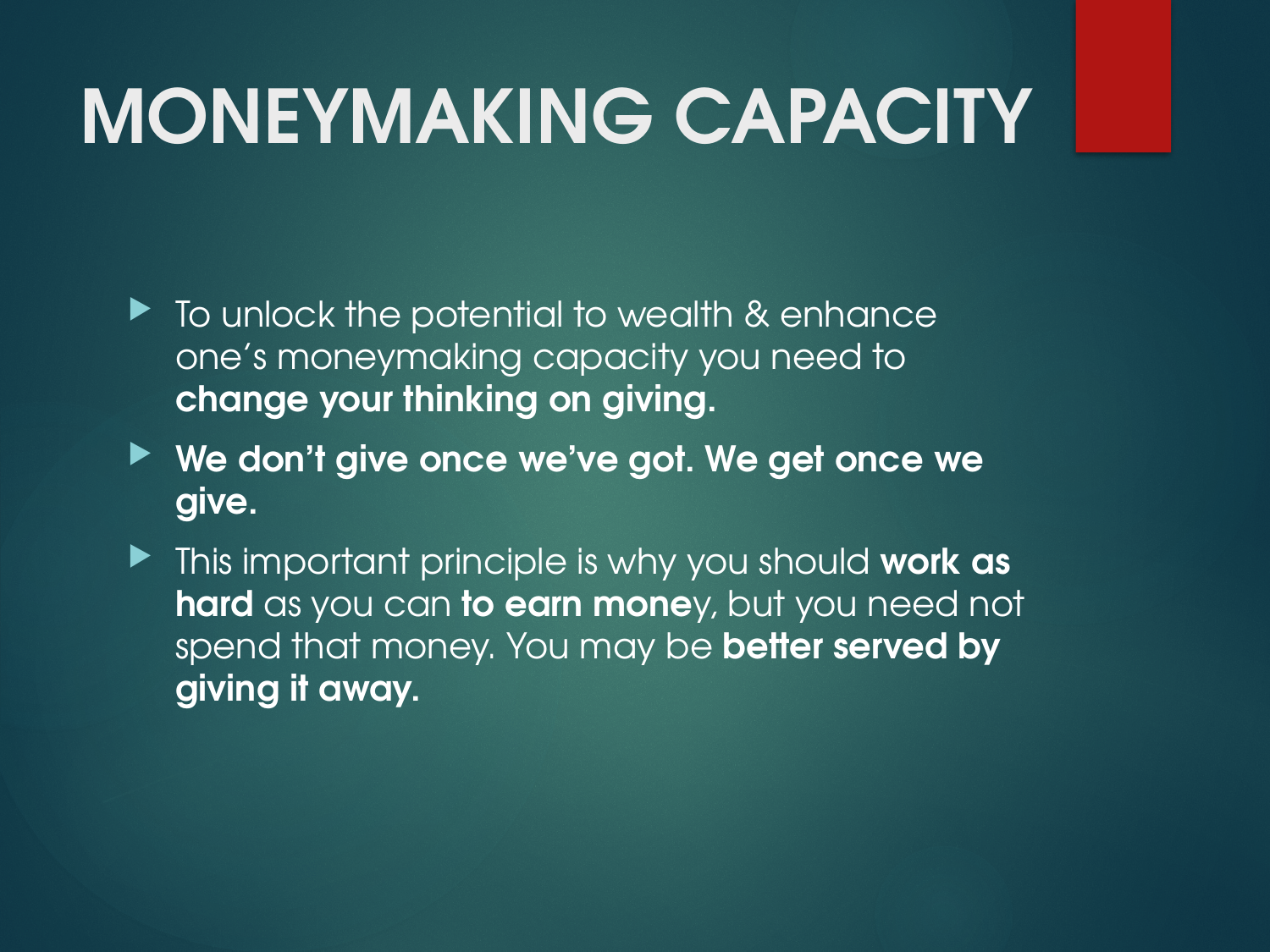

# MONEYMAKING CAPACITY
To unlock the potential to wealth & enhance one’s moneymaking capacity you need to change your thinking on giving.
We don’t give once we’ve got. We get once we give.
This important principle is why you should work as hard as you can to earn money, but you need not spend that money. You may be better served by giving it away.